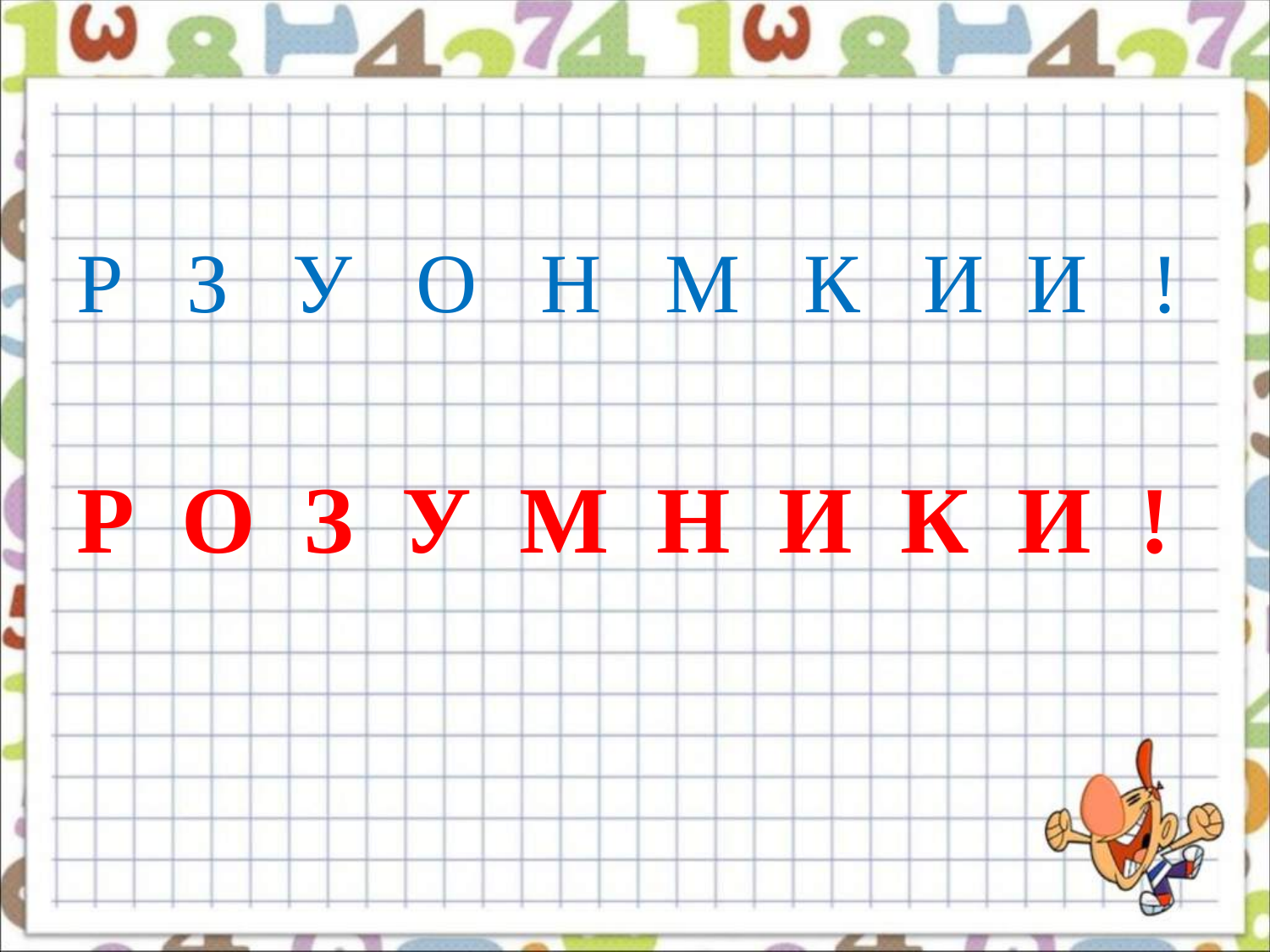

Р   З   У   О   Н   М   К   И  И   !

Р  О  З  У  М  Н  И  К  И  !